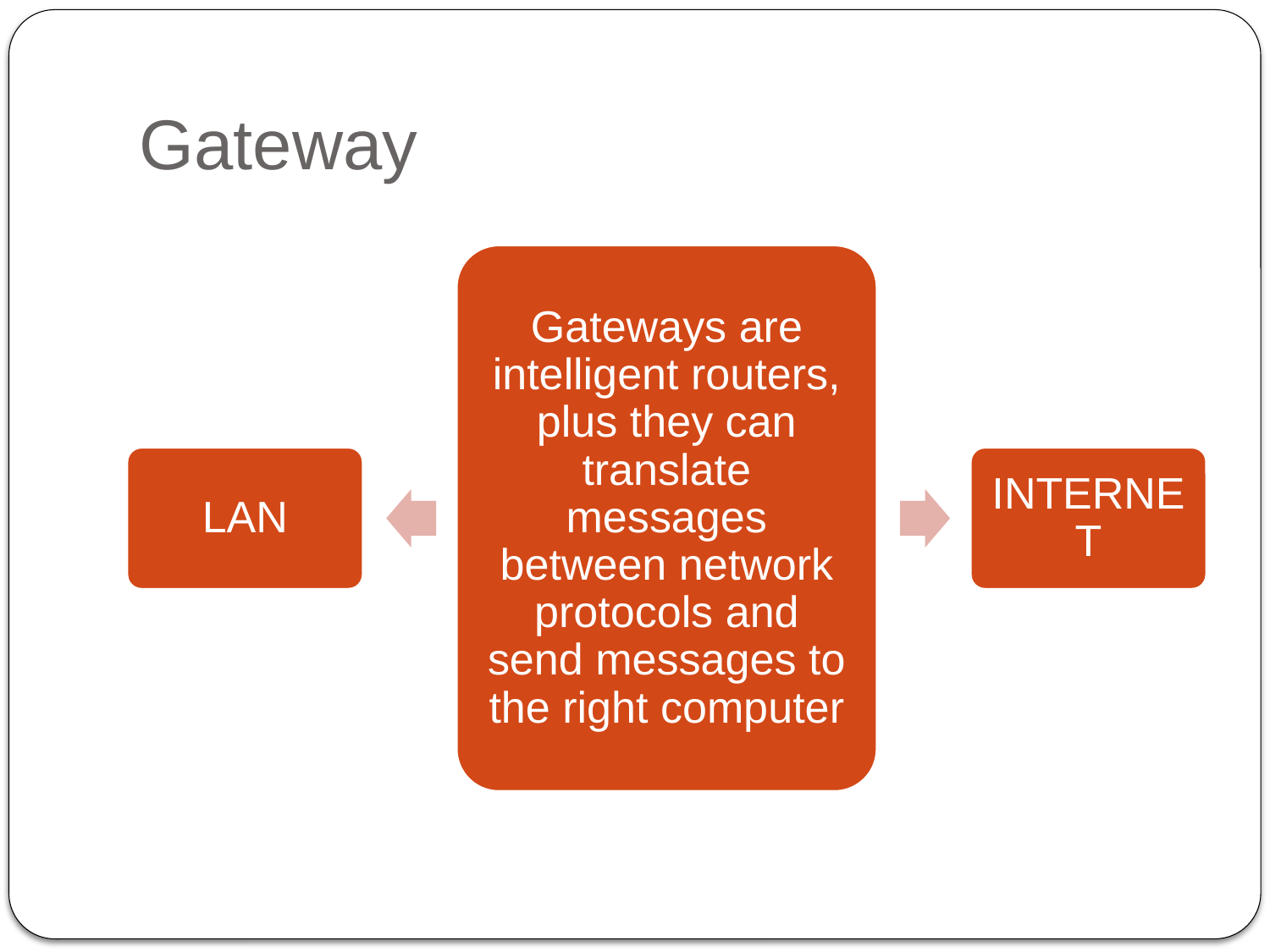

# Gateway
LAN

Gateways are intelligent routers, plus they can translate messages between network protocols and send messages to the right computer

INTERNET